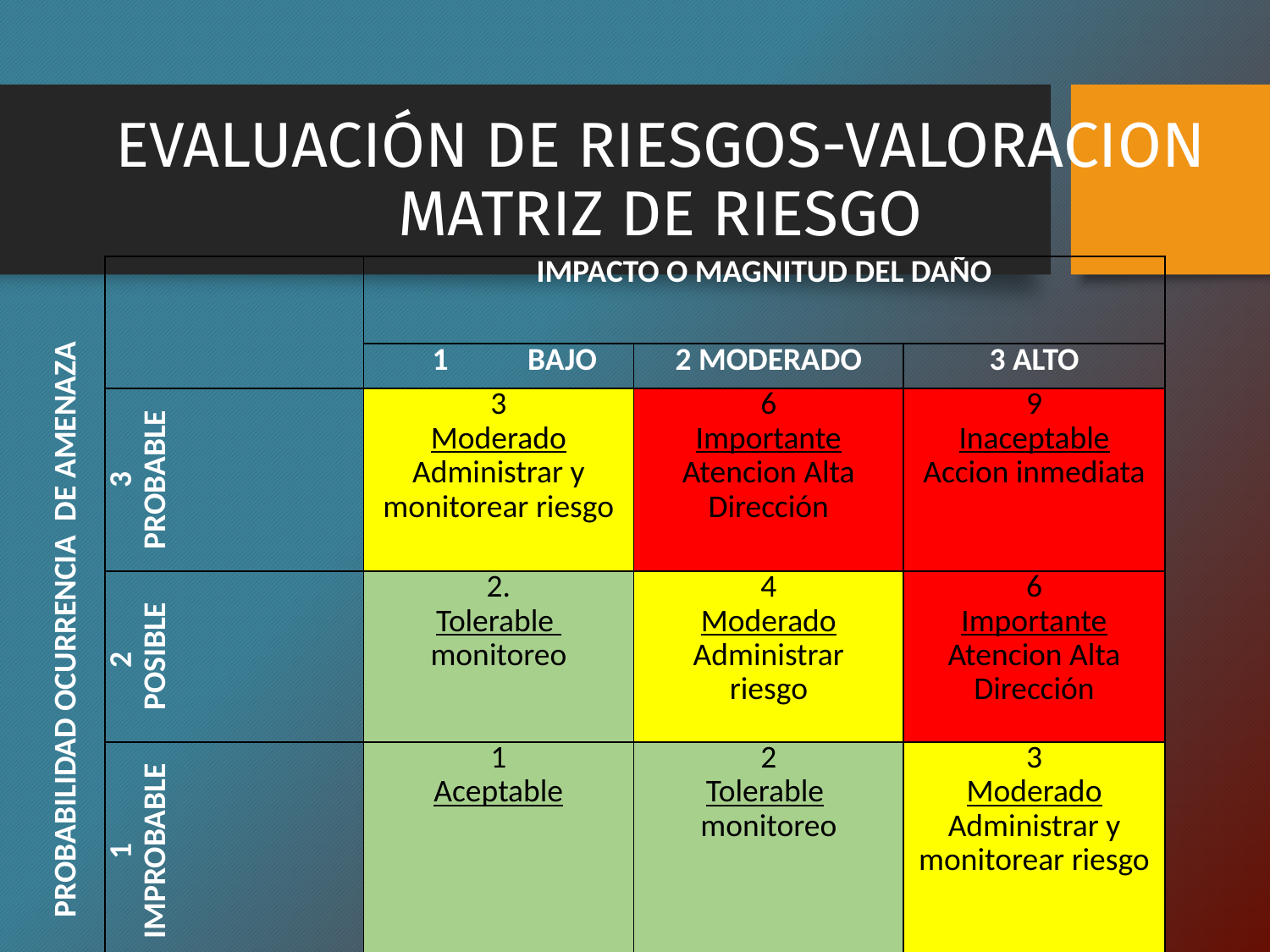

# EVALUACIÓN DE RIESGOS-VALORACION MATRIZ DE RIESGO
|  | IMPACTO O MAGNITUD DEL DAÑO |  |  |
| --- | --- | --- | --- |
|  | 1 BAJO | 2 MODERADO | 3 ALTO |
| 3 PROBABLE | 3 Moderado Administrar y monitorear riesgo | 6 Importante Atencion Alta Dirección | 9 Inaceptable Accion inmediata |
| 2 POSIBLE | 2. Tolerable monitoreo | 4 Moderado Administrar riesgo | 6 Importante Atencion Alta Dirección |
| 1 IMPROBABLE | 1 Aceptable | 2 Tolerable monitoreo | 3 Moderado Administrar y monitorear riesgo |
PROBABILIDAD OCURRENCIA  DE AMENAZA